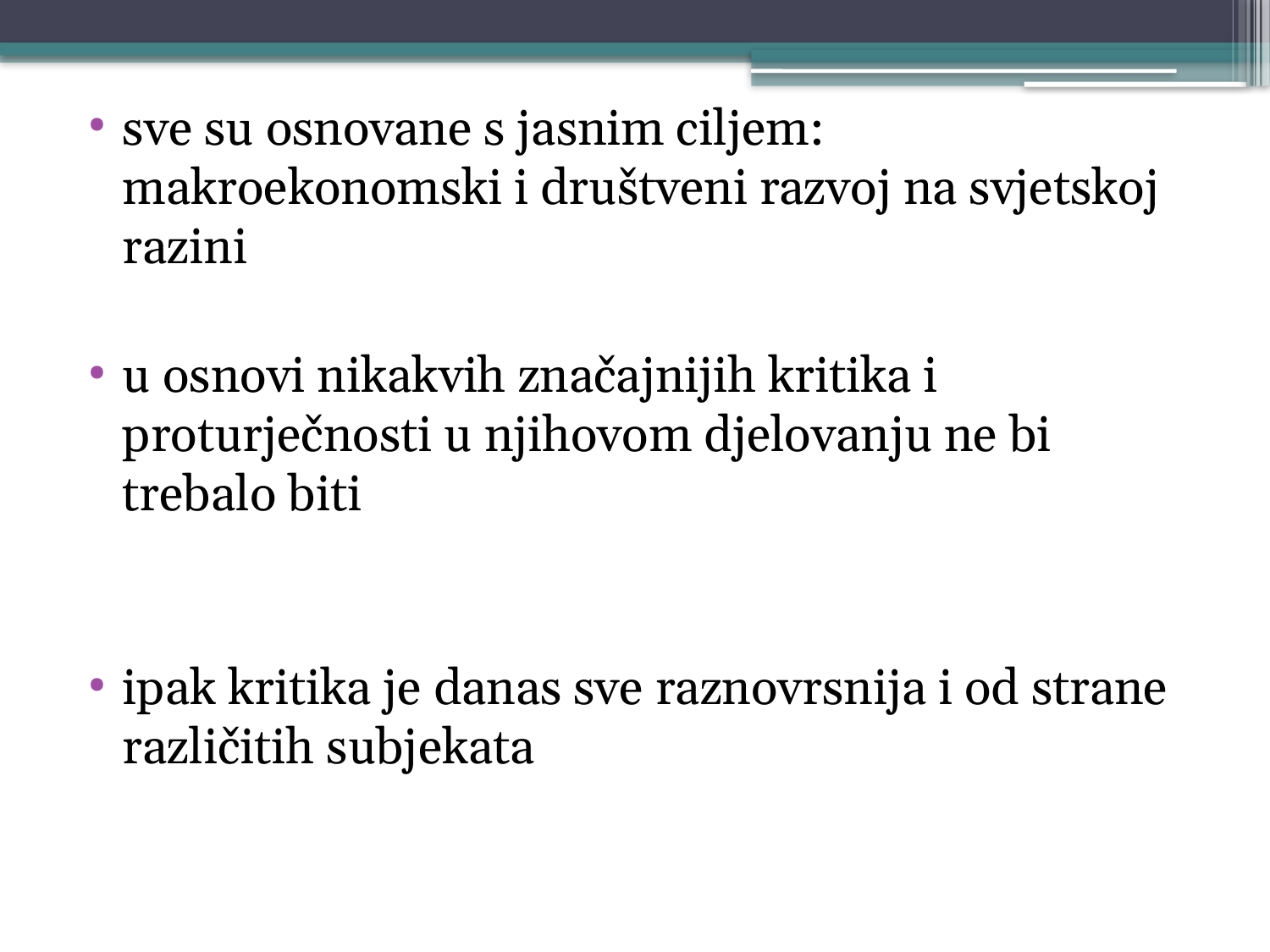

sve su osnovane s jasnim ciljem: makroekonomski i društveni razvoj na svjetskoj razini

u osnovi nikakvih značajnijih kritika i proturječnosti u njihovom djelovanju ne bi trebalo biti

ipak kritika je danas sve raznovrsnija i od strane različitih subjekata